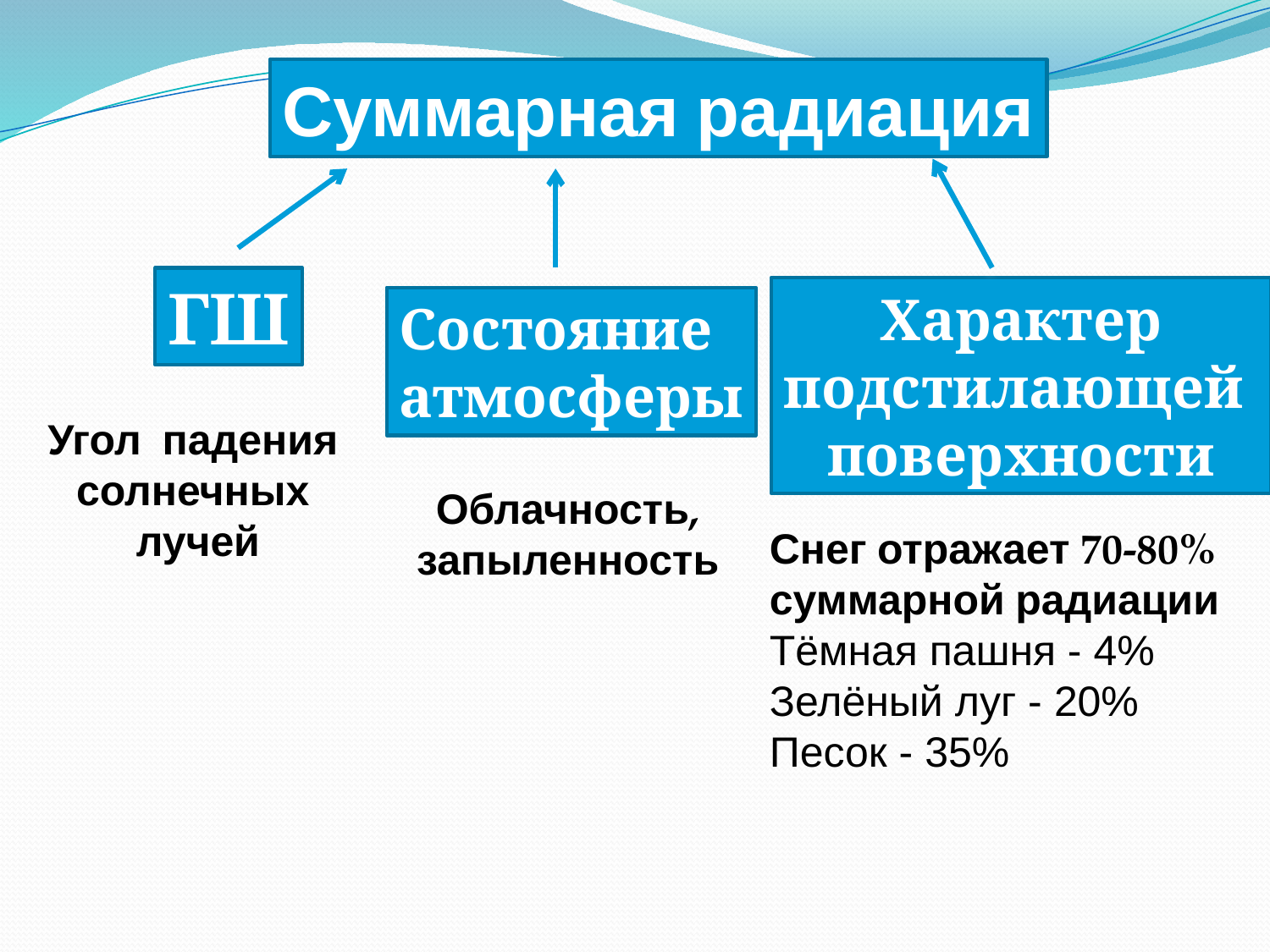

Суммарная радиация
ГШ
Характер
подстилающей
поверхности
Состояние
атмосферы
Угол  падения
солнечных
лучей
Облачность,
запыленность
Снег отражает 70-80%
суммарной радиации
Тёмная пашня - 4%
Зелёный луг - 20%
Песок - 35%